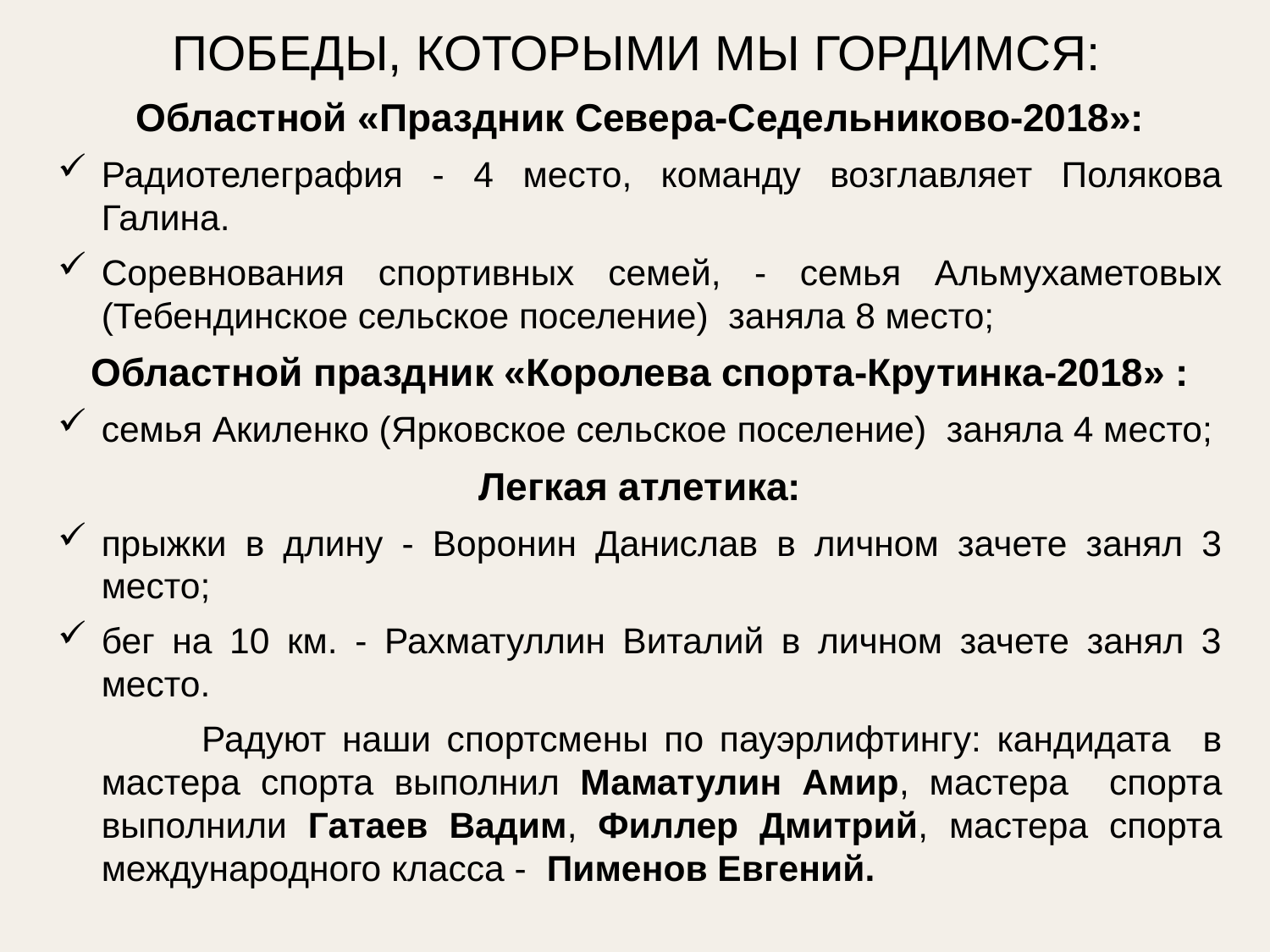

# Победы, которыми мы гордимся:
Областной «Праздник Севера-Седельниково-2018»:
Радиотелеграфия - 4 место, команду возглавляет Полякова Галина.
Соревнования спортивных семей, - семья Альмухаметовых (Тебендинское сельское поселение)  заняла 8 место;
Областной праздник «Королева спорта-Крутинка-2018» :
семья Акиленко (Ярковское сельское поселение)  заняла 4 место;
Легкая атлетика:
прыжки в длину - Воронин Данислав в личном зачете занял 3 место;
бег на 10 км. - Рахматуллин Виталий в личном зачете занял 3 место.
         Радуют наши спортсмены по пауэрлифтингу: кандидата  в мастера спорта выполнил Маматулин Амир, мастера  спорта выполнили Гатаев Вадим, Филлер Дмитрий, мастера спорта международного класса -  Пименов Евгений.